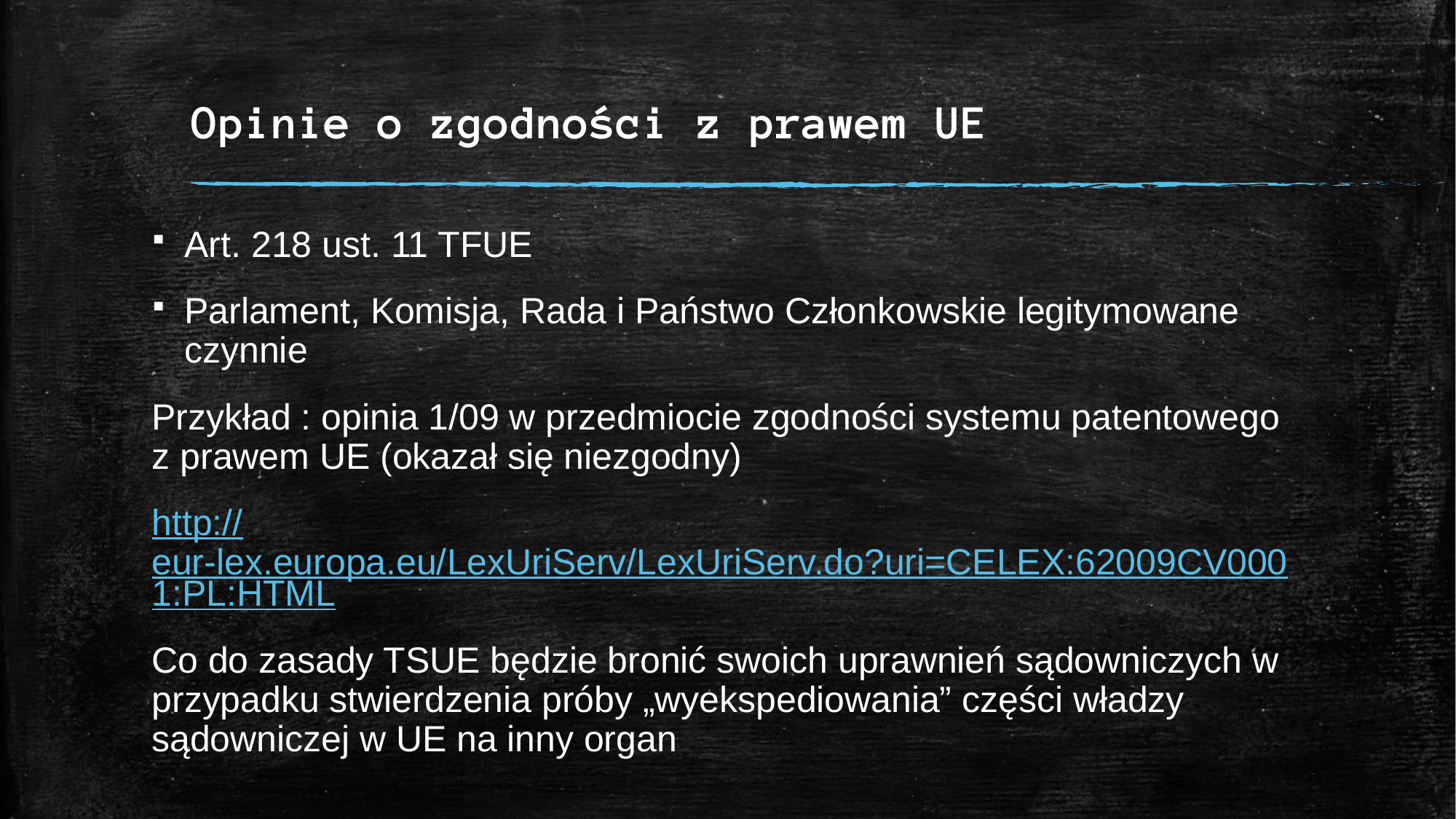

# Opinie o zgodności z prawem UE
Art. 218 ust. 11 TFUE
Parlament, Komisja, Rada i Państwo Członkowskie legitymowane czynnie
Przykład : opinia 1/09 w przedmiocie zgodności systemu patentowego z prawem UE (okazał się niezgodny)
http://eur-lex.europa.eu/LexUriServ/LexUriServ.do?uri=CELEX:62009CV0001:PL:HTML
Co do zasady TSUE będzie bronić swoich uprawnień sądowniczych w przypadku stwierdzenia próby „wyekspediowania” części władzy sądowniczej w UE na inny organ